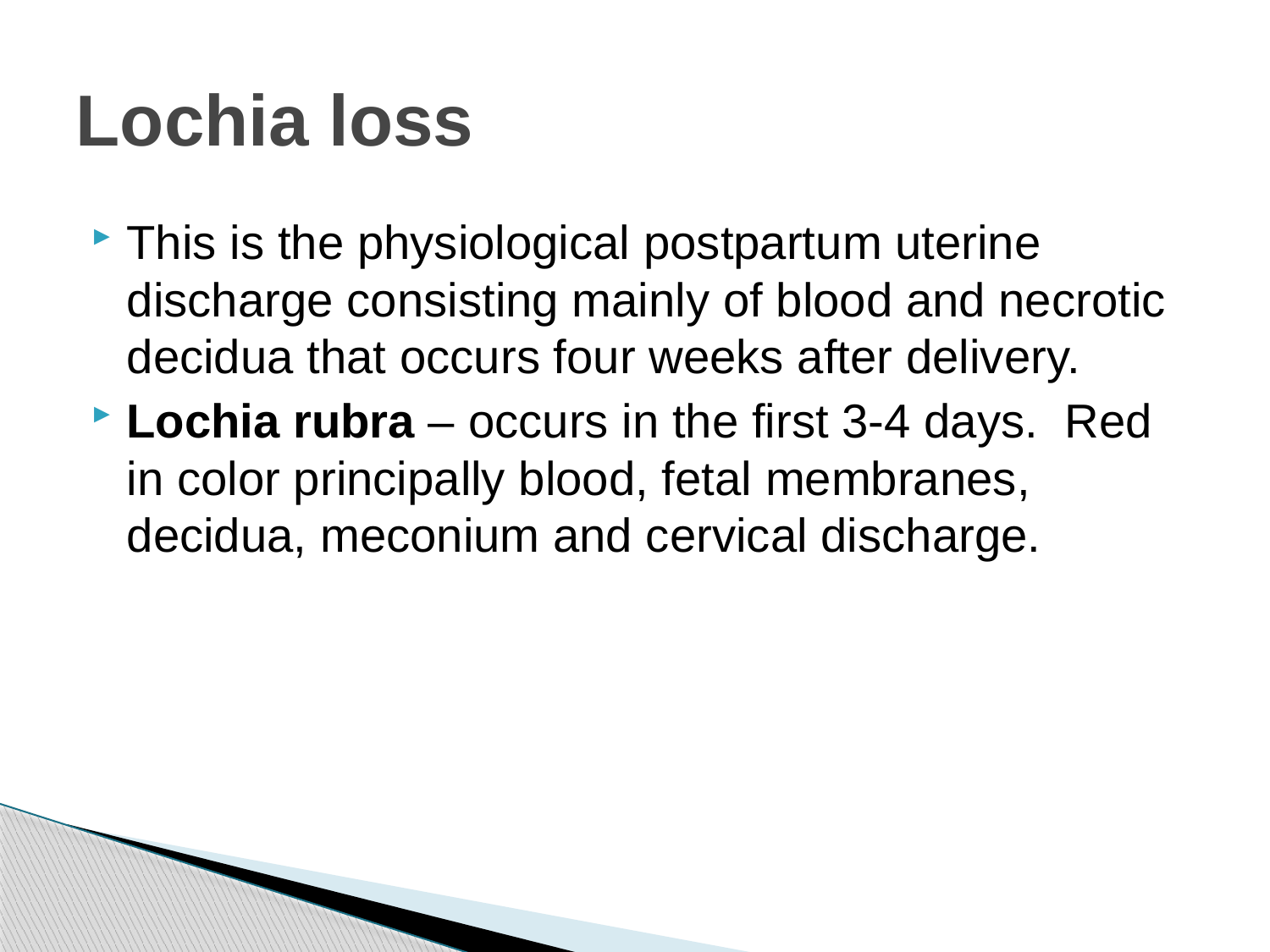

# Lochia loss
This is the physiological postpartum uterine discharge consisting mainly of blood and necrotic decidua that occurs four weeks after delivery.
Lochia rubra – occurs in the first 3-4 days.  Red in color principally blood, fetal membranes, decidua, meconium and cervical discharge.